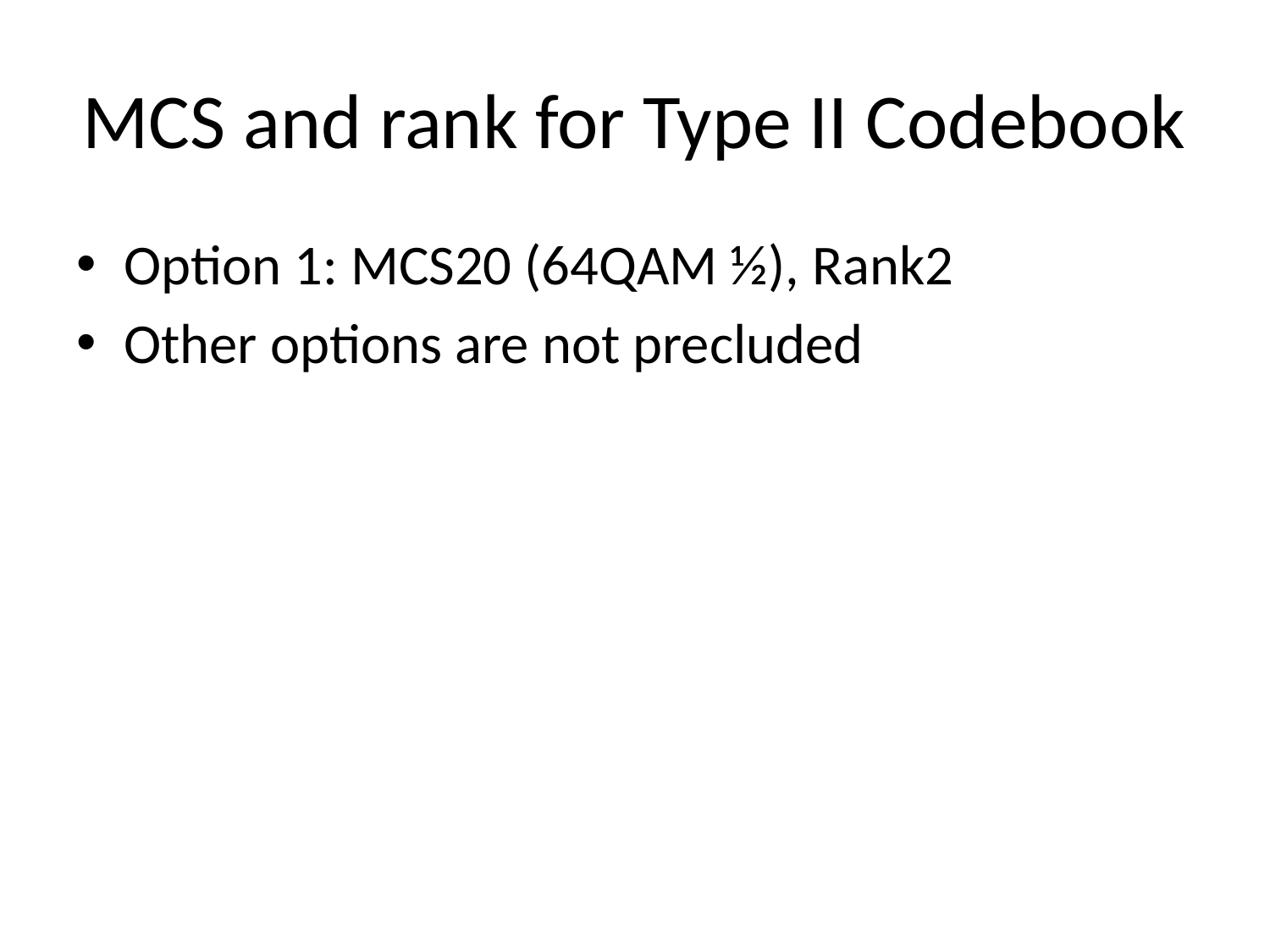

# MCS and rank for Type II Codebook
Option 1: MCS20 (64QAM ½), Rank2
Other options are not precluded